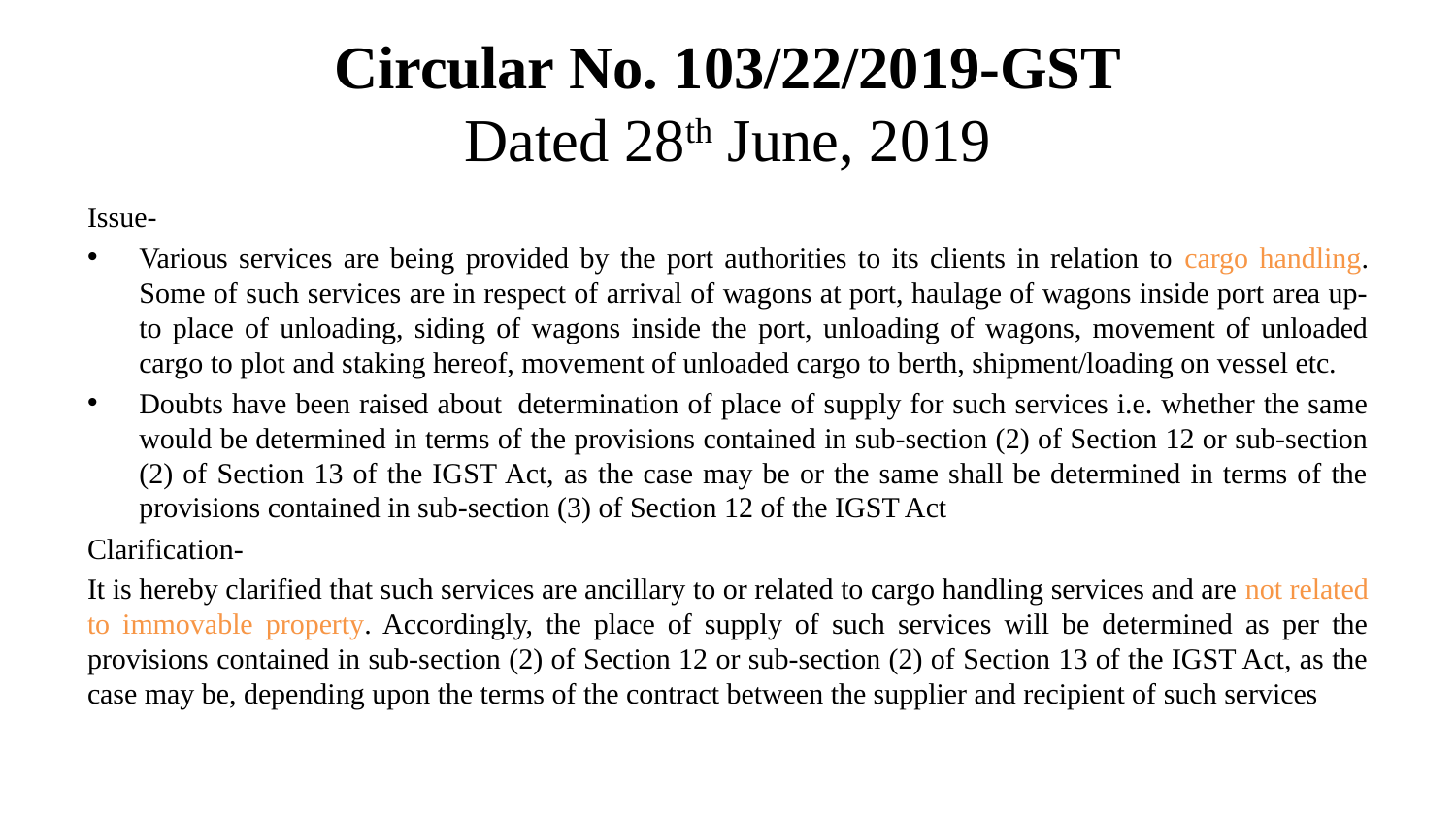

# Circular No. 103/22/2019-GST Dated 28th June, 2019
Issue-
Various services are being provided by the port authorities to its clients in relation to cargo handling. Some of such services are in respect of arrival of wagons at port, haulage of wagons inside port area up-to place of unloading, siding of wagons inside the port, unloading of wagons, movement of unloaded cargo to plot and staking hereof, movement of unloaded cargo to berth, shipment/loading on vessel etc.
Doubts have been raised about  determination of place of supply for such services i.e. whether the same would be determined in terms of the provisions contained in sub-section (2) of Section 12 or sub-section (2) of Section 13 of the IGST Act, as the case may be or the same shall be determined in terms of the provisions contained in sub-section (3) of Section 12 of the IGST Act
Clarification-
It is hereby clarified that such services are ancillary to or related to cargo handling services and are not related to immovable property. Accordingly, the place of supply of such services will be determined as per the provisions contained in sub-section (2) of Section 12 or sub-section (2) of Section 13 of the IGST Act, as the case may be, depending upon the terms of the contract between the supplier and recipient of such services